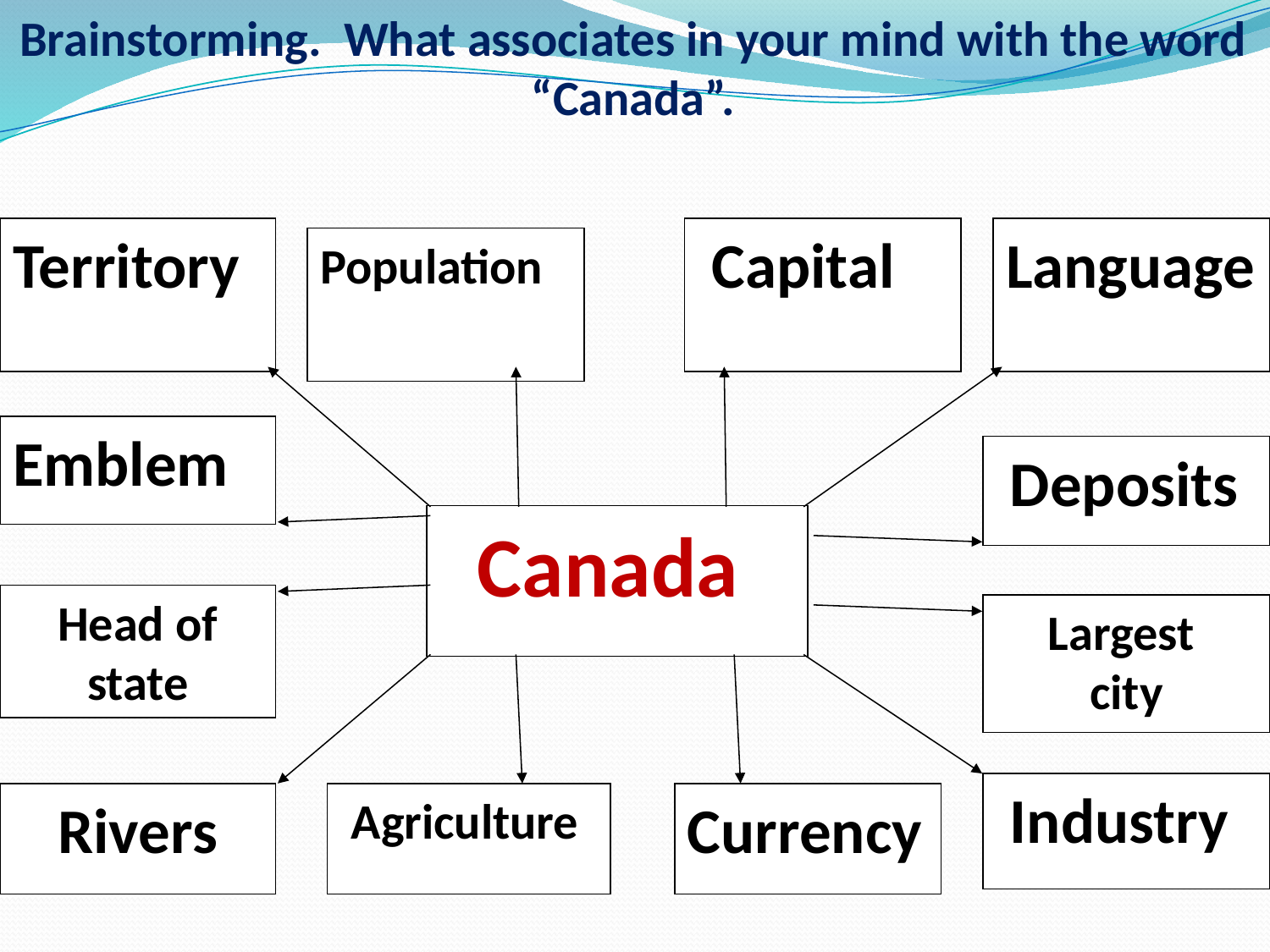

Brainstorming.  What associates in your mind with the word
“Canada”.

Territory
 Capital
Language
Population

Emblem
 Deposits
  Canada

Head of state

Largest
city

 Industry

Rivers
 Agriculture
Currency